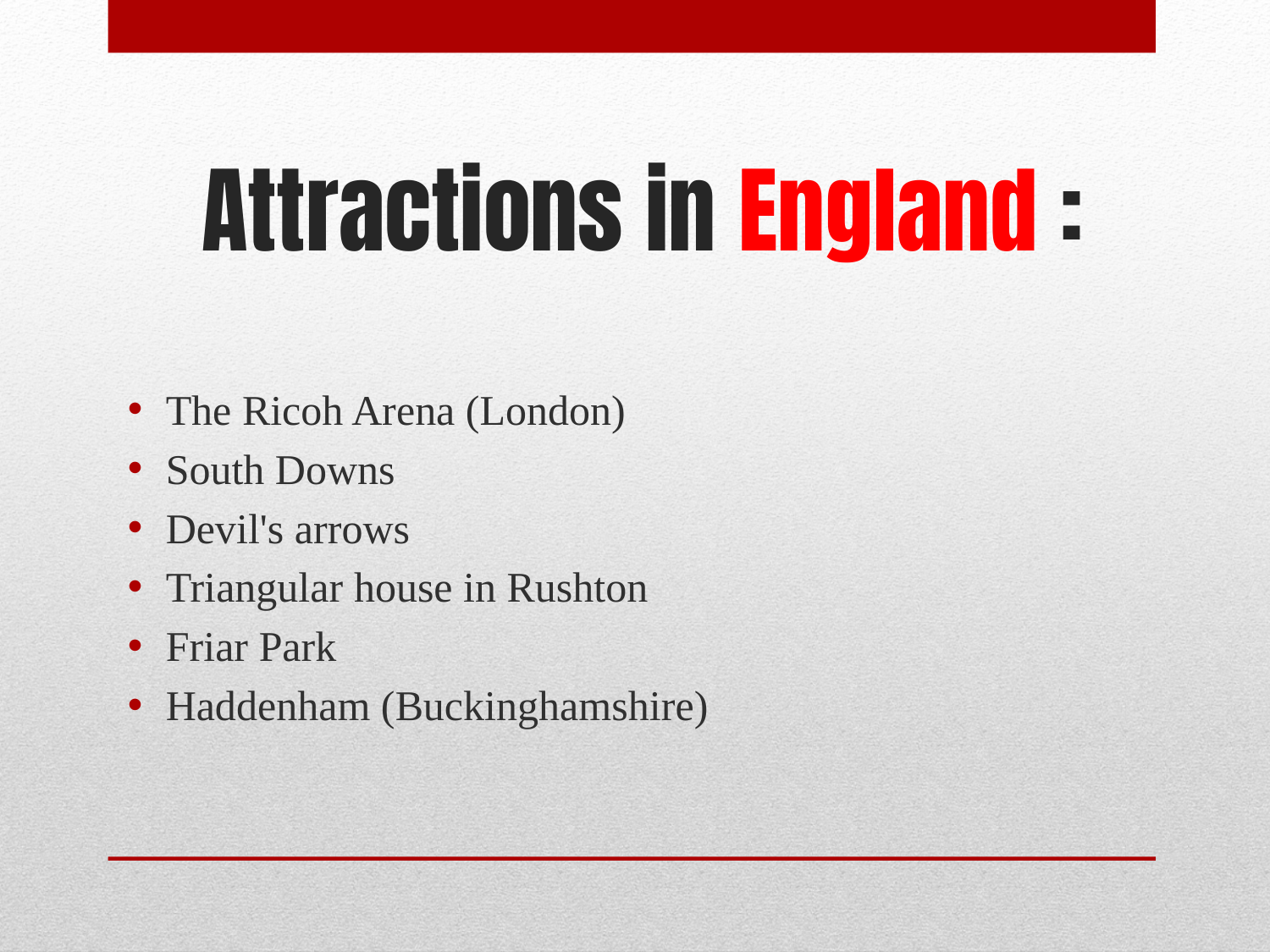

# Attractions in England :
The Ricoh Arena (London)
South Downs
Devil's arrows
Triangular house in Rushton
Friar Park
Haddenham (Buckinghamshire)